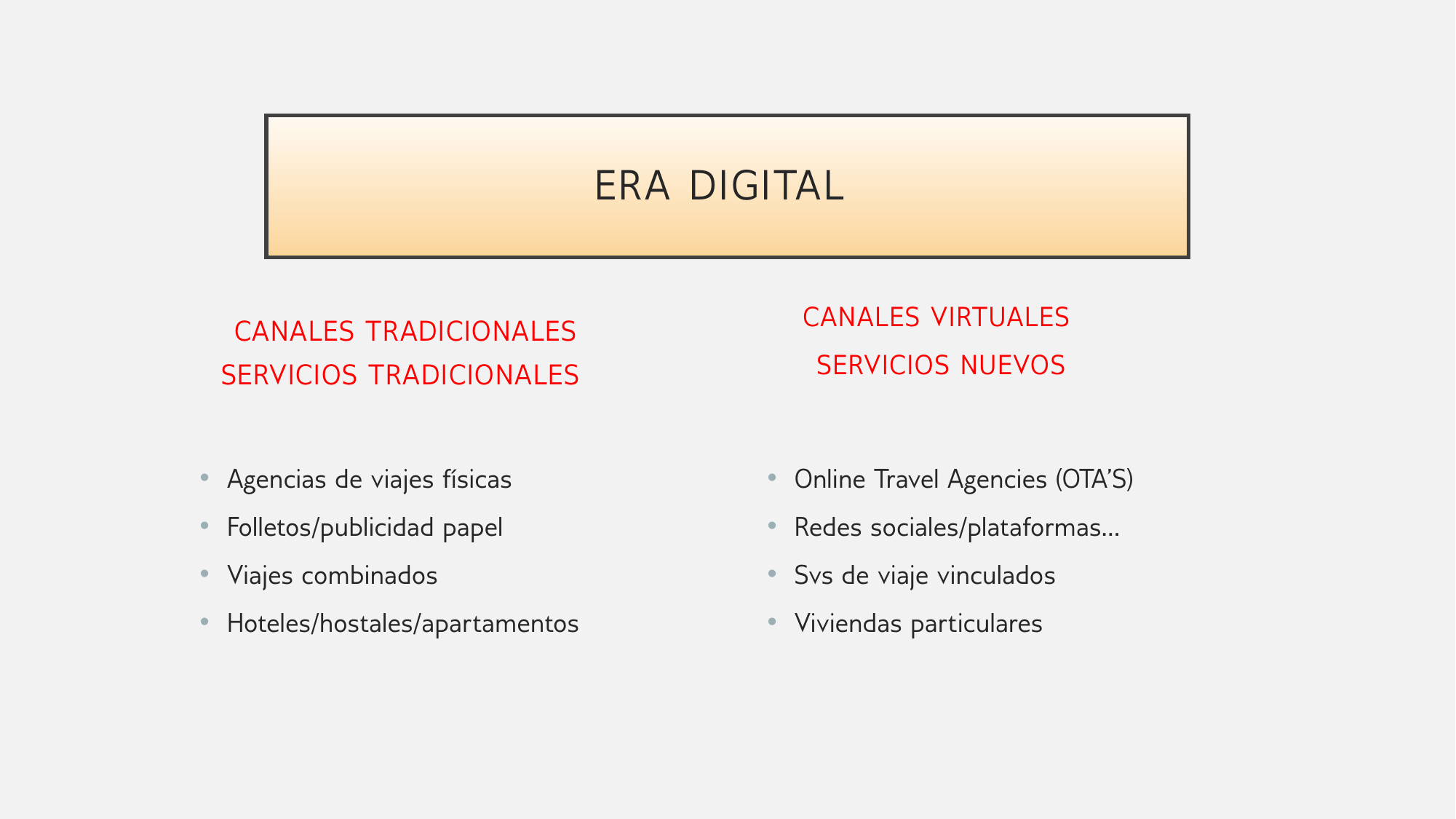

ERA DIGITAL
CANALES TRADICIONALES
SERVICIOS TRADICIONALES
CANALES VIRTUALES
SERVICIOS NUEVOS
Agencias de viajes físicas
Folletos/publicidad papel
Viajes combinados
Hoteles/hostales/apartamentos

Online Travel Agencies (OTA’S)
Redes sociales/plataformas…
Svs de viaje vinculados
Viviendas particulares